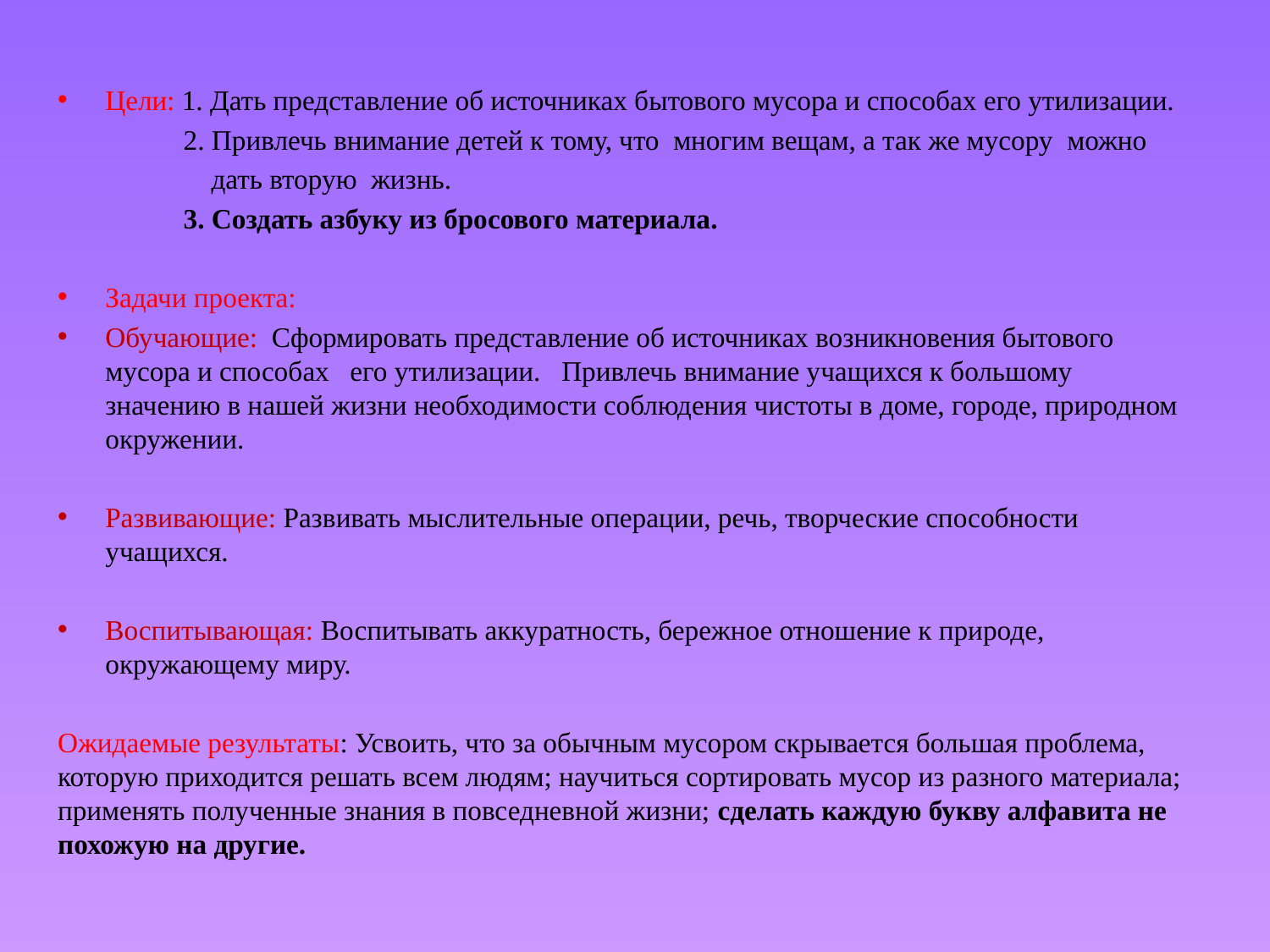

Цели: 1. Дать представление об источниках бытового мусора и способах его утилизации.
                  2. Привлечь внимание детей к тому, что  многим вещам, а так же мусору  можно
                      дать вторую  жизнь.
                  3. Создать азбуку из бросового материала.

Задачи проекта:
Обучающие:  Сформировать представление об источниках возникновения бытового мусора и способах   его утилизации.   Привлечь внимание учащихся к большому значению в нашей жизни необходимости соблюдения чистоты в доме, городе, природном окружении.

Развивающие: Развивать мыслительные операции, речь, творческие способности учащихся.

Воспитывающая: Воспитывать аккуратность, бережное отношение к природе, окружающему миру.

Ожидаемые результаты: Усвоить, что за обычным мусором скрывается большая проблема, которую приходится решать всем людям; научиться сортировать мусор из разного материала; применять полученные знания в повседневной жизни; сделать каждую букву алфавита не похожую на другие.